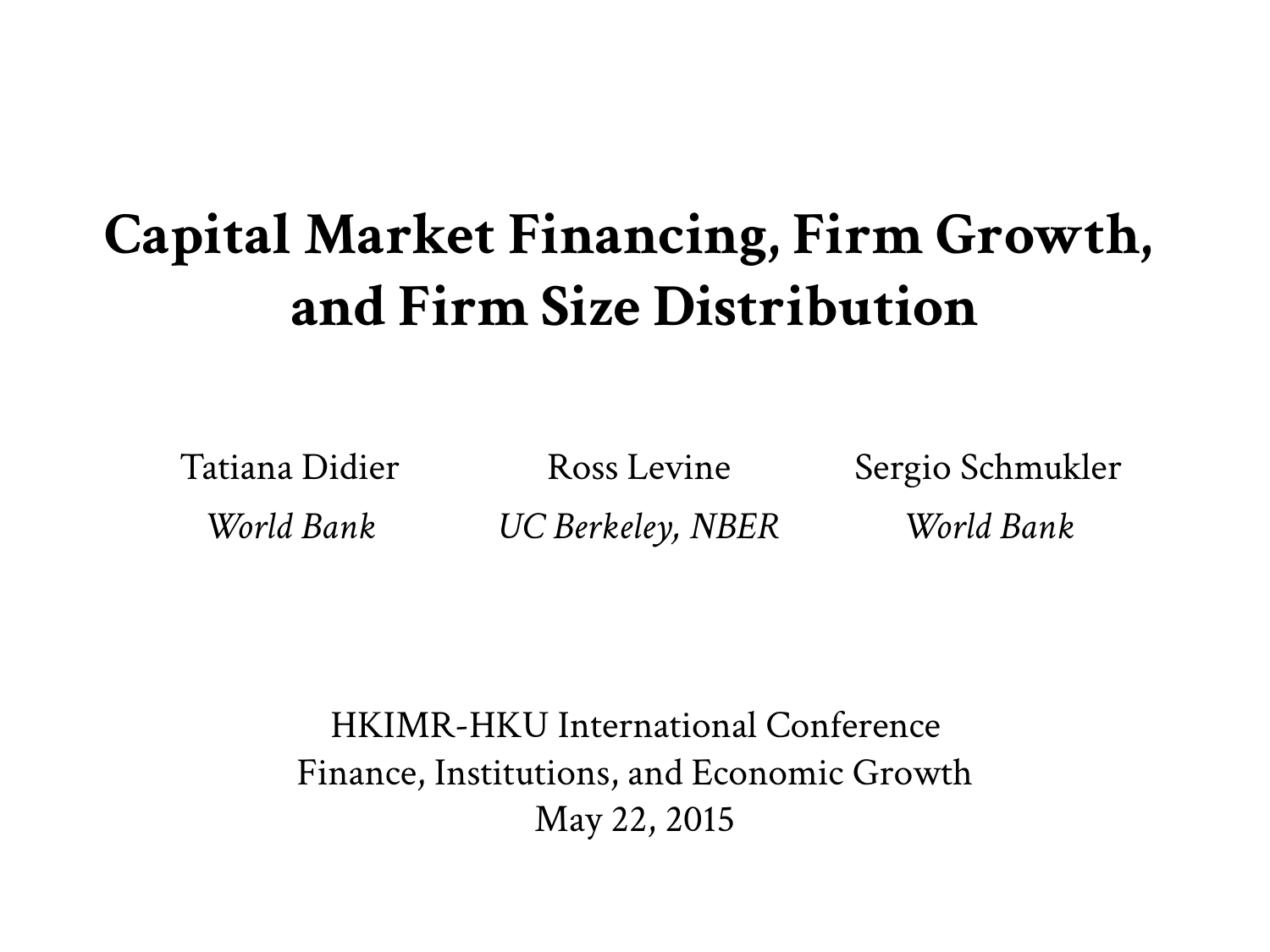

Capital Market Financing, Firm Growth,
and Firm Size Distribution
| Tatiana Didier | Ross Levine | Sergio Schmukler |
| --- | --- | --- |
| World Bank | UC Berkeley, NBER | World Bank |
 HKIMR-HKU International Conference
Finance, Institutions, and Economic Growth
May 22, 2015